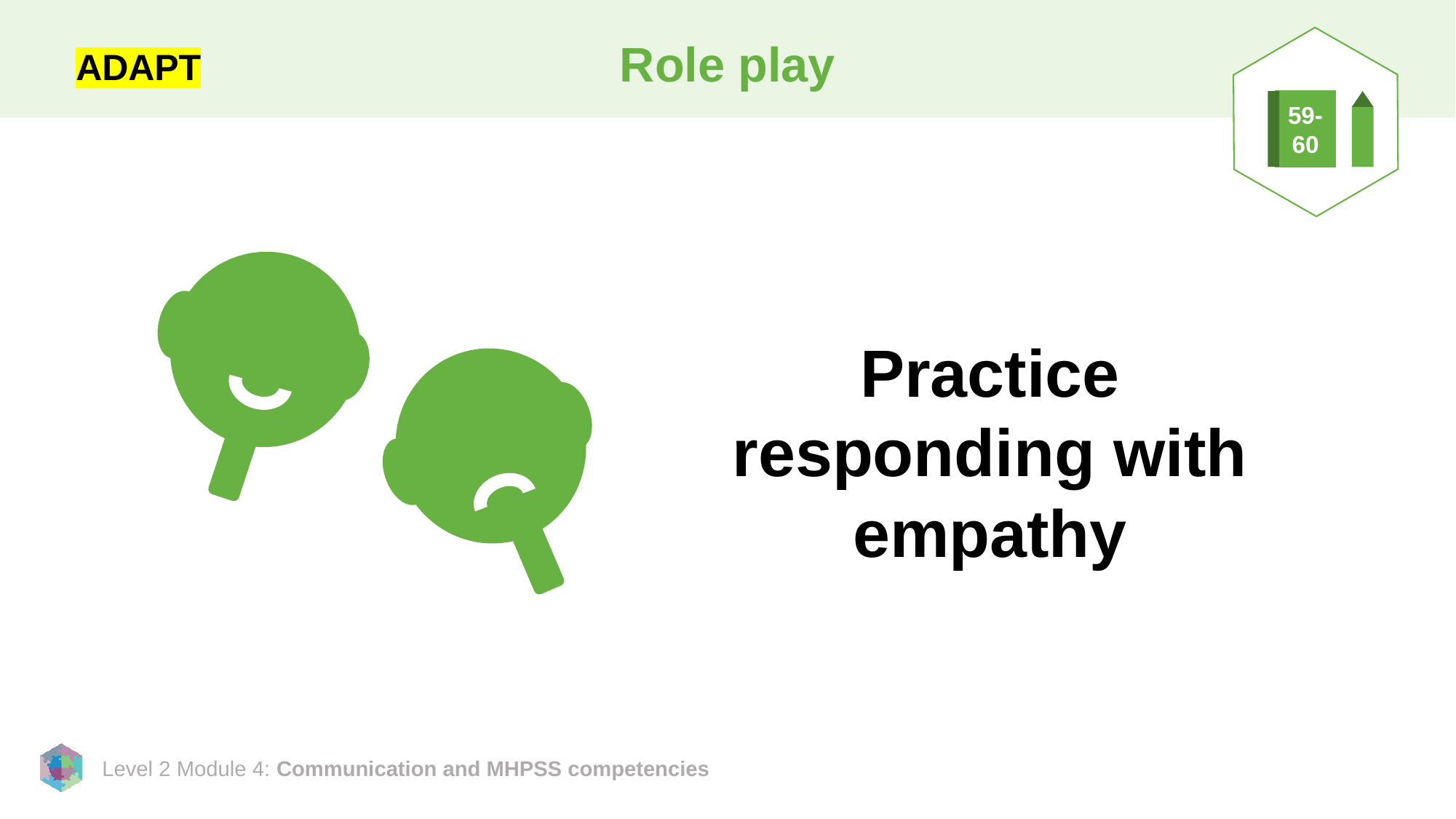

# Role play
ADAPT

59-
60

Practice responding with empathy